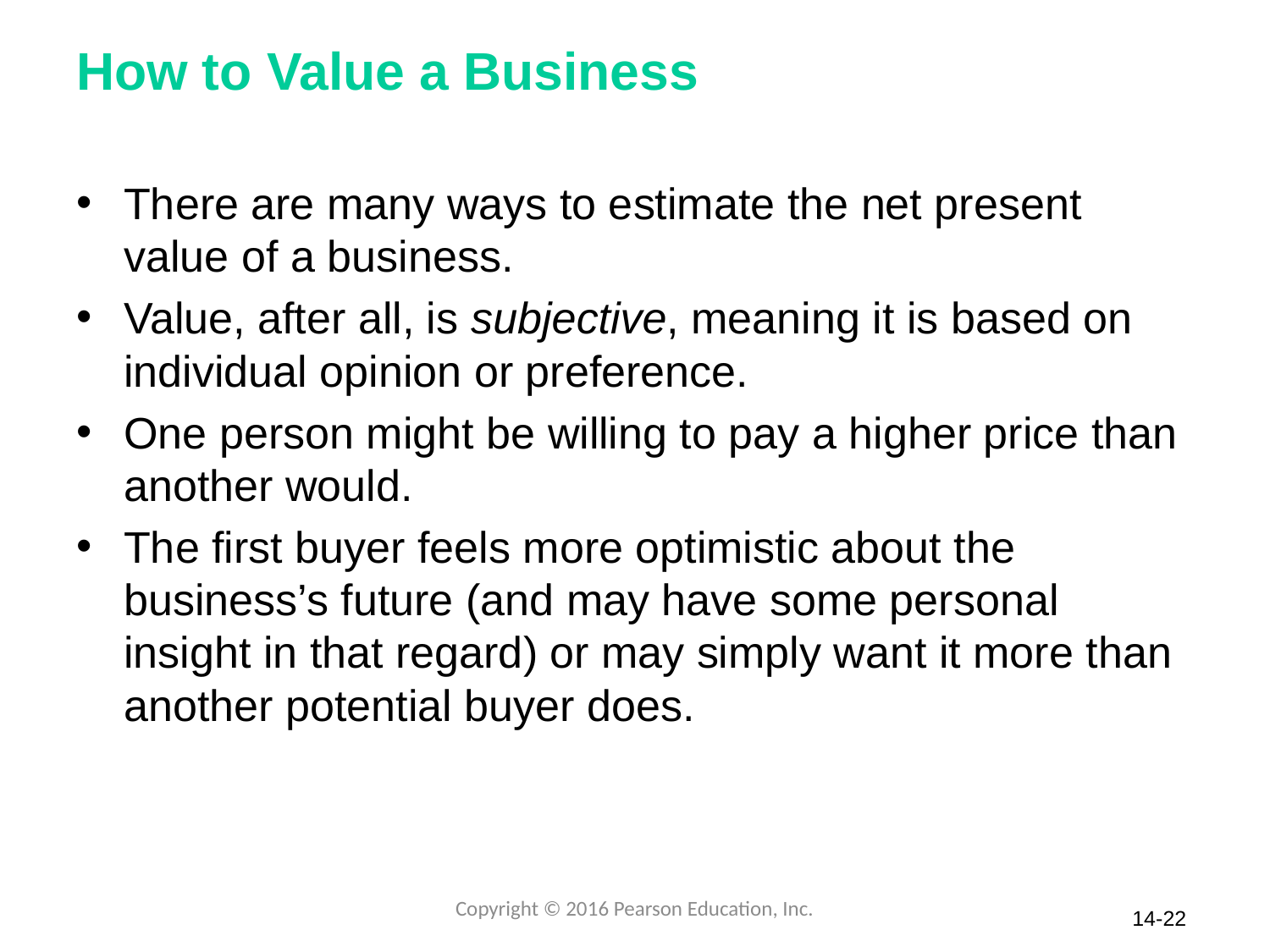

# How to Value a Business
There are many ways to estimate the net present value of a business.
Value, after all, is subjective, meaning it is based on individual opinion or preference.
One person might be willing to pay a higher price than another would.
The first buyer feels more optimistic about the business’s future (and may have some personal insight in that regard) or may simply want it more than another potential buyer does.
Copyright © 2016 Pearson Education, Inc.